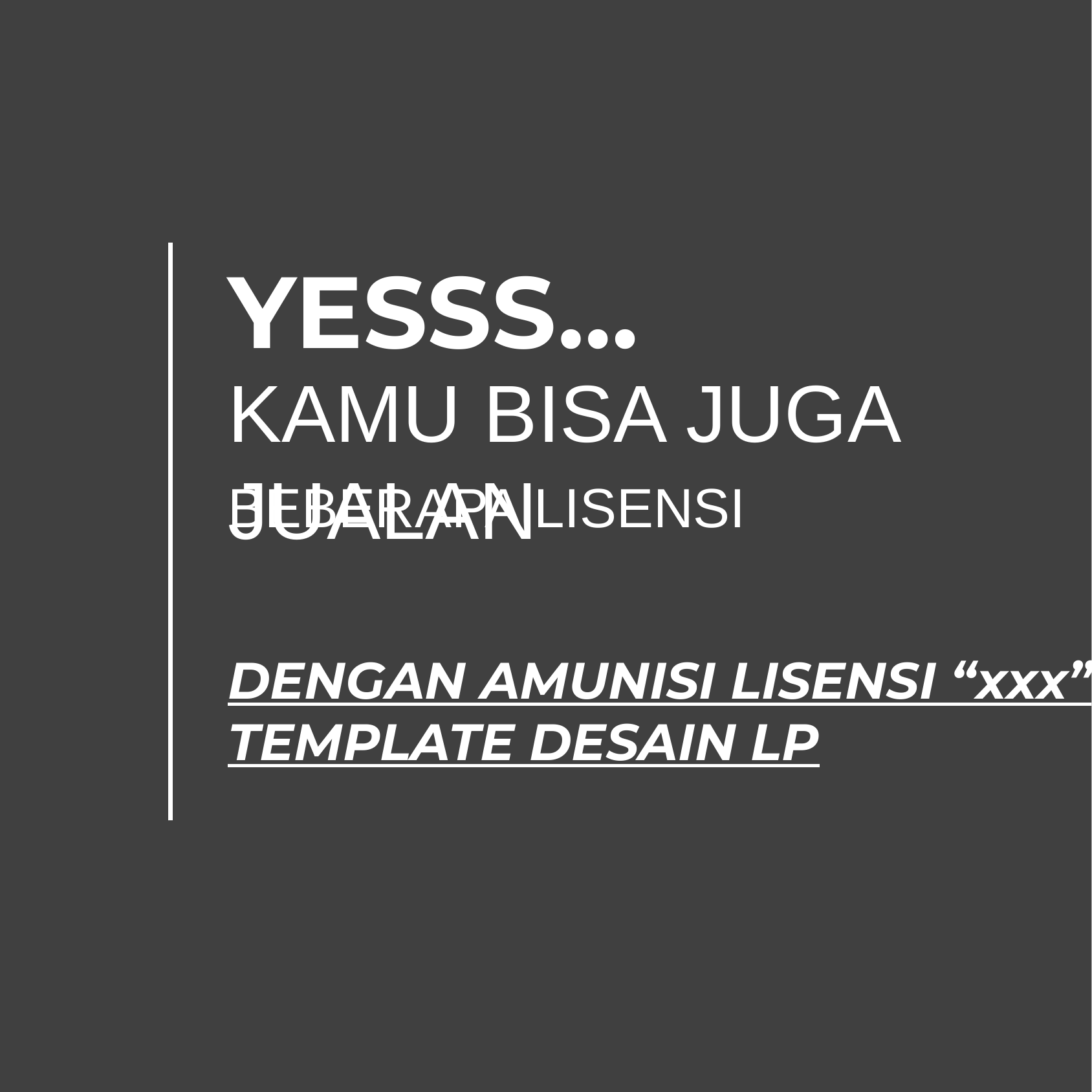

YESSS…
KAMU BISA JUGA JUALAN
BEBERAPA LISENSI
DENGAN AMUNISI LISENSI “xxx”
TEMPLATE DESAIN LP